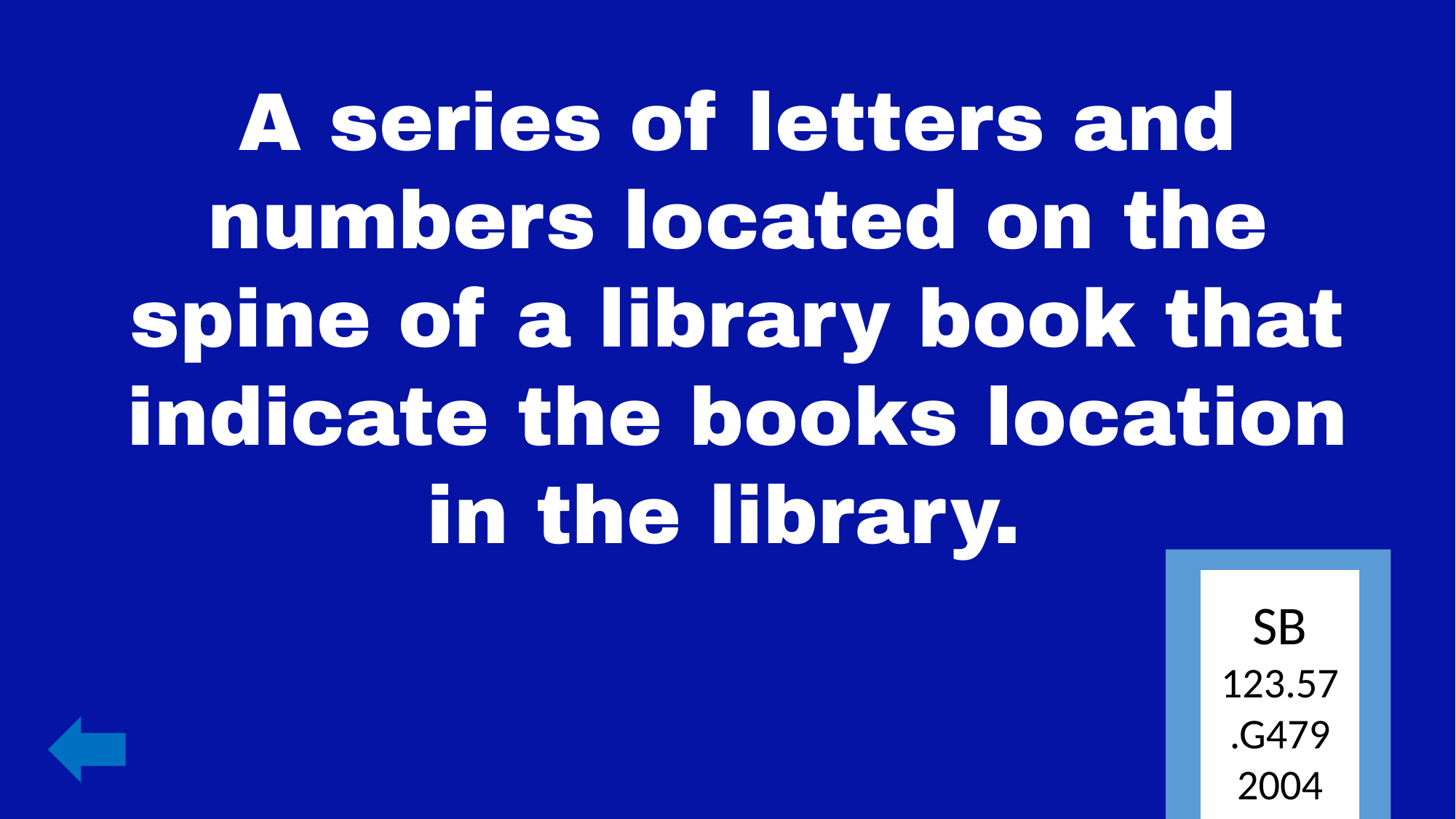

A series of letters and numbers located on the spine of a library book that indicate the books location in the library.

SB
123.57
.G479
2004